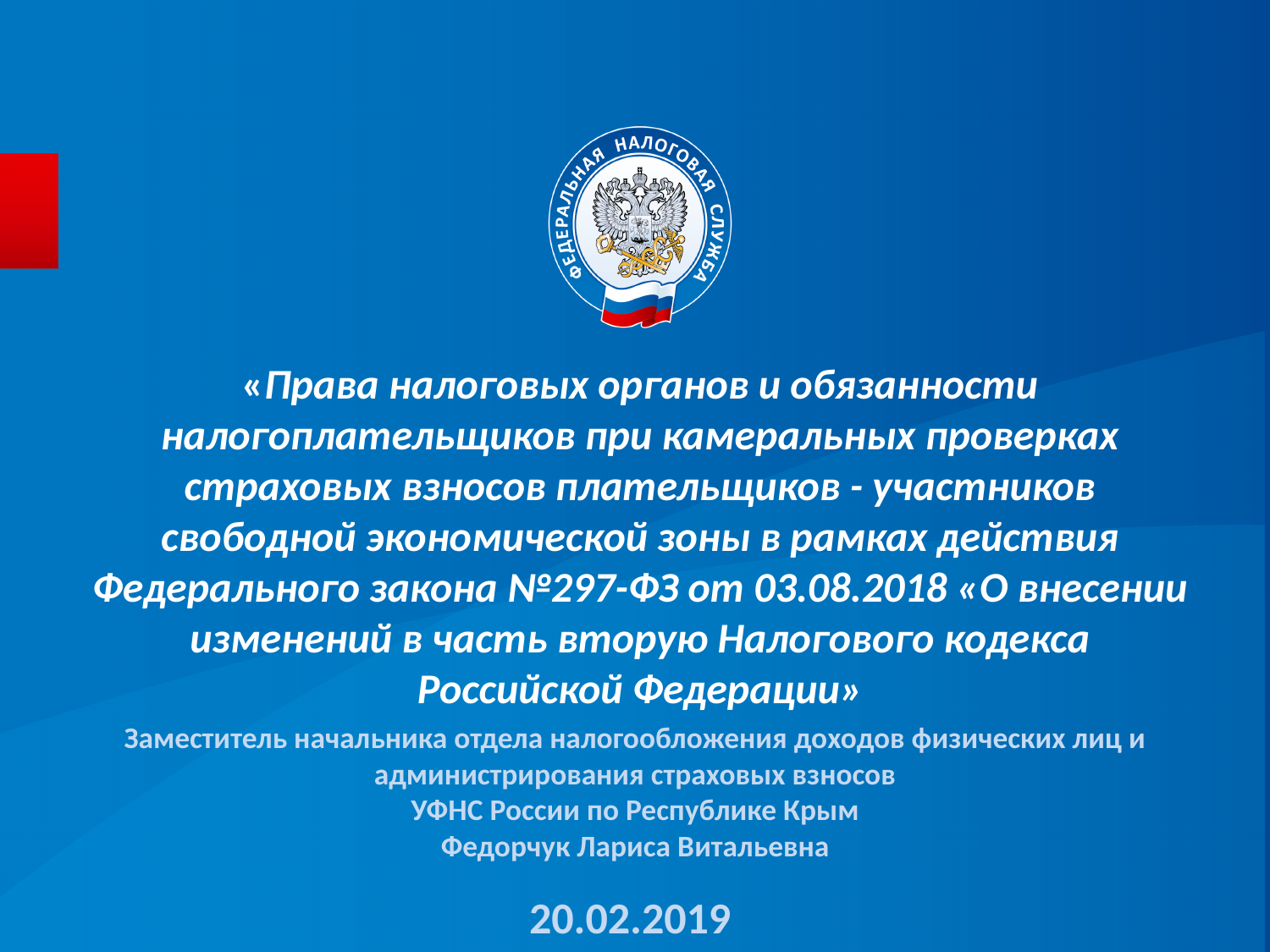

«Права налоговых органов и обязанности налогоплательщиков при камеральных проверках страховых взносов плательщиков - участников свободной экономической зоны в рамках действия Федерального закона №297-ФЗ от 03.08.2018 «О внесении изменений в часть вторую Налогового кодекса Российской Федерации»
Заместитель начальника отдела налогообложения доходов физических лиц и администрирования страховых взносов
УФНС России по Республике Крым
Федорчук Лариса Витальевна

20.02.2019